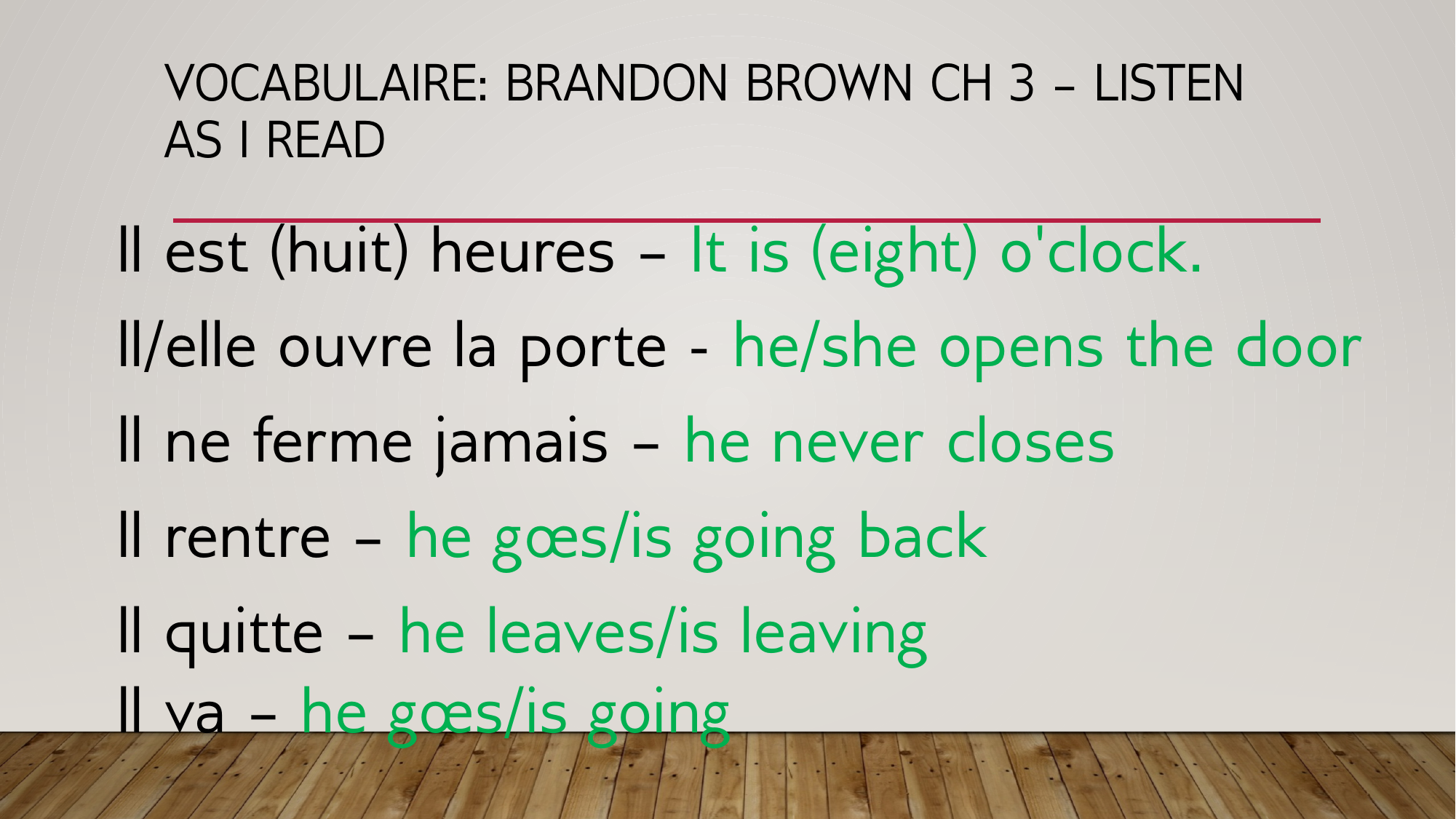

# Vocabulaire: Brandon Brown CH 3 – listen as I read
Il est (huit) heures – It is (eight) o'clock.
Il/elle ouvre la porte - he/she opens the door
Il ne ferme jamais – he never closes
Il rentre – he goes/is going back
Il quitte – he leaves/is leaving
Il va – he goes/is going